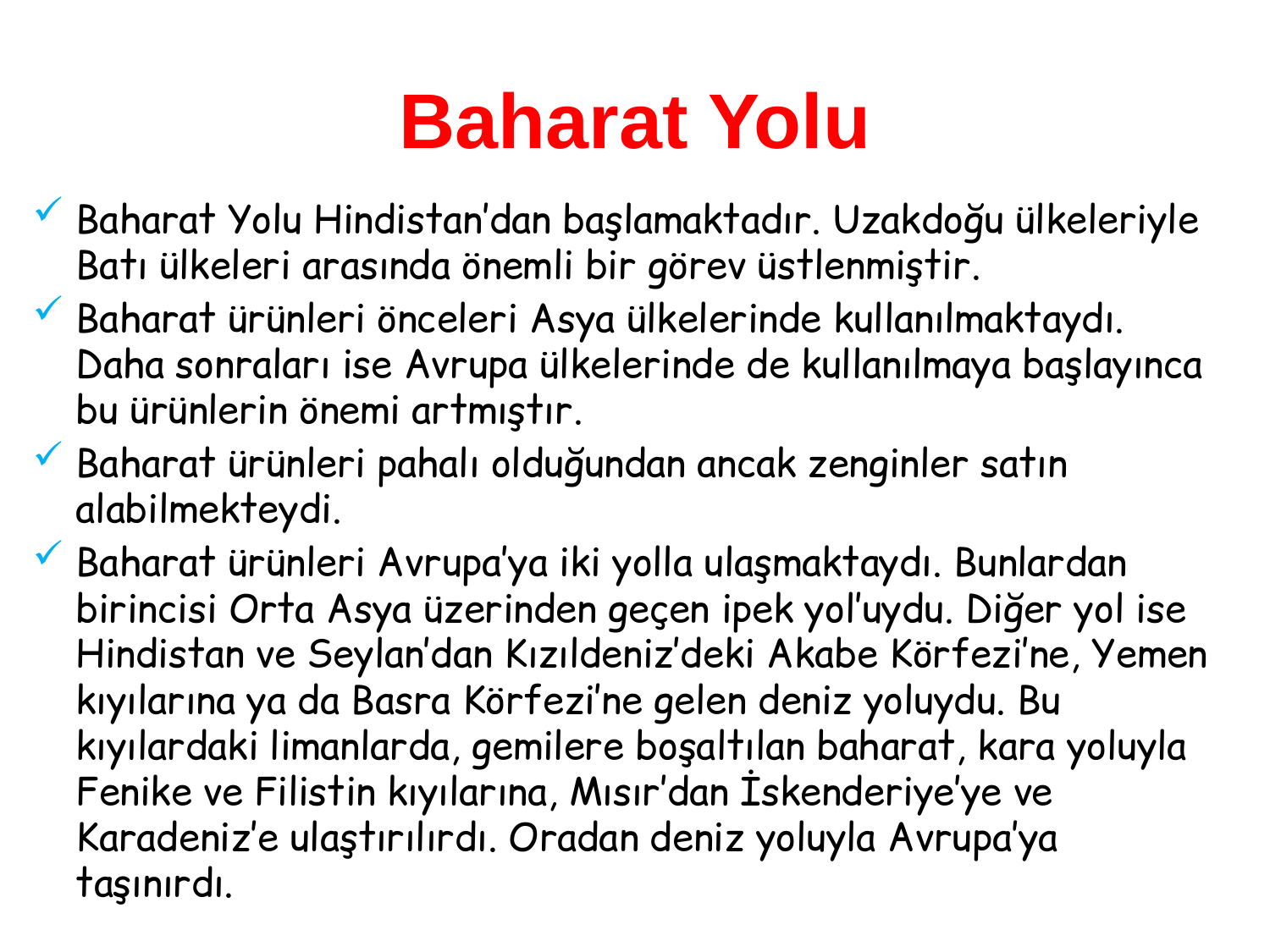

# Baharat Yolu
Baharat Yolu Hindistan’dan başlamaktadır. Uzakdoğu ülkeleriyle Batı ülkeleri arasında önemli bir görev üstlenmiştir.
Baharat ürünleri önceleri Asya ülkelerinde kullanılmaktaydı. Daha sonraları ise Avrupa ülkelerinde de kullanılmaya başlayınca bu ürünlerin önemi artmıştır.
Baharat ürünleri pahalı olduğundan ancak zenginler satın alabilmekteydi.
Baharat ürünleri Avrupa’ya iki yolla ulaşmaktaydı. Bunlardan birincisi Orta Asya üzerinden geçen ipek yol’uydu. Diğer yol ise Hindistan ve Seylan’dan Kızıldeniz’deki Akabe Körfezi’ne, Yemen kıyılarına ya da Basra Körfezi’ne gelen deniz yoluydu. Bu kıyılardaki limanlarda, gemilere boşaltılan baharat, kara yoluyla Fenike ve Filistin kıyılarına, Mısır’dan İskenderiye’ye ve Karadeniz’e ulaştırılırdı. Oradan deniz yoluyla Avrupa’ya taşınırdı.